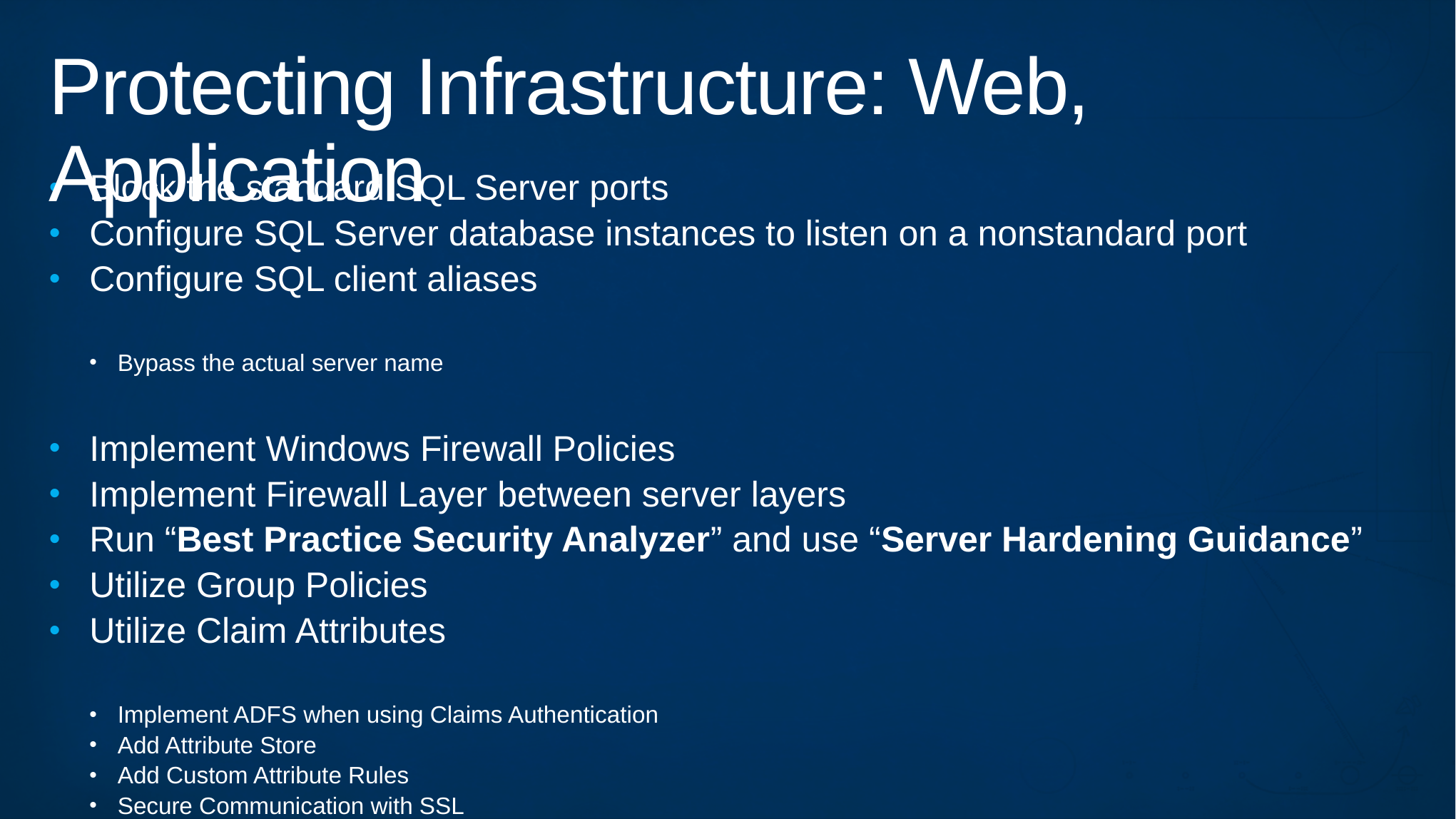

# Protecting Infrastructure: Web, Application
Block the standard SQL Server ports
Configure SQL Server database instances to listen on a nonstandard port
Configure SQL client aliases

Bypass the actual server name

Implement Windows Firewall Policies
Implement Firewall Layer between server layers
Run “Best Practice Security Analyzer” and use “Server Hardening Guidance”
Utilize Group Policies
Utilize Claim Attributes

Implement ADFS when using Claims Authentication
Add Attribute Store
Add Custom Attribute Rules
Secure Communication with SSL